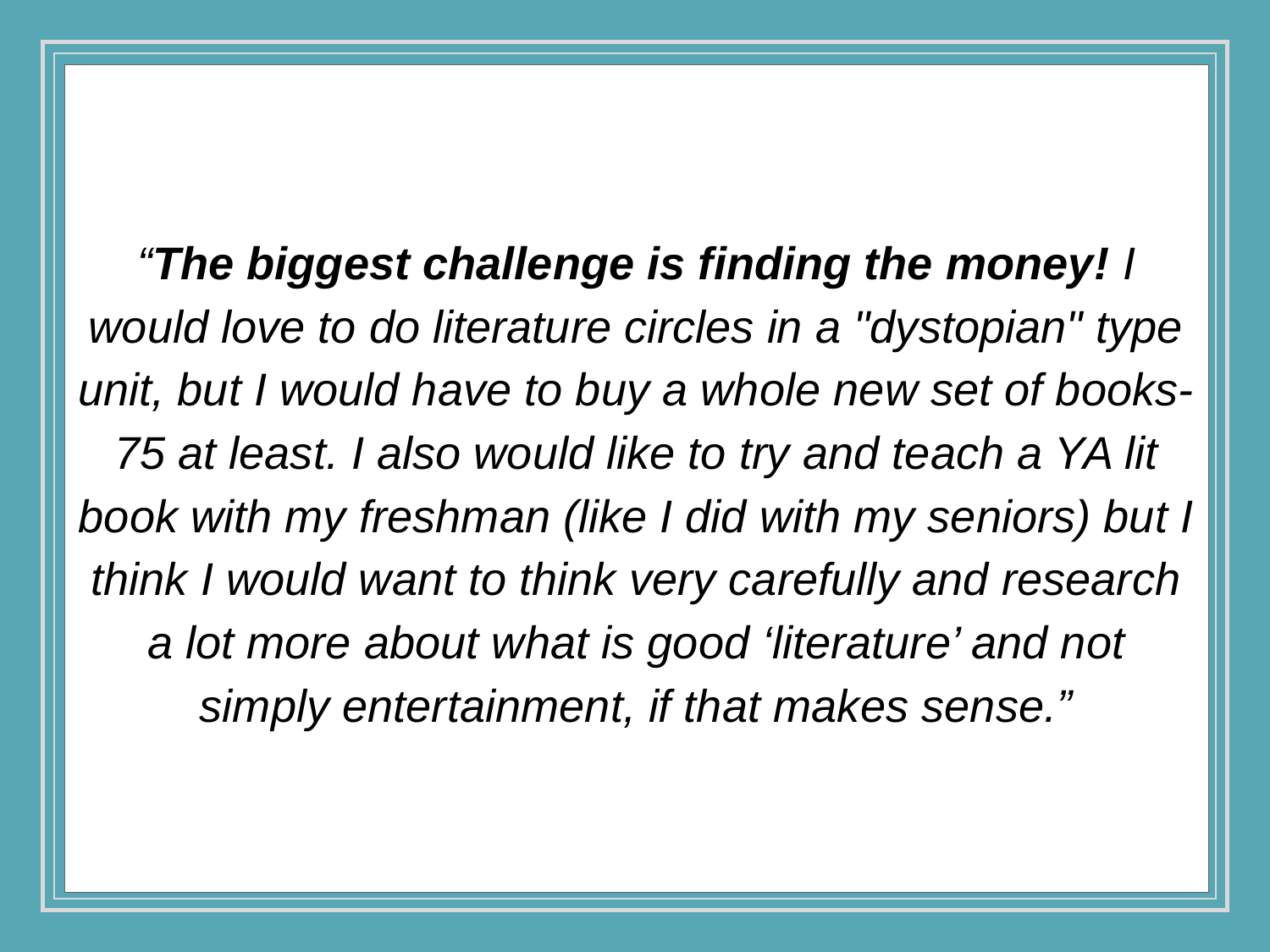

“The biggest challenge is finding the money! I would love to do literature circles in a "dystopian" type unit, but I would have to buy a whole new set of books- 75 at least. I also would like to try and teach a YA lit book with my freshman (like I did with my seniors) but I think I would want to think very carefully and research a lot more about what is good ‘literature’ and not simply entertainment, if that makes sense.”